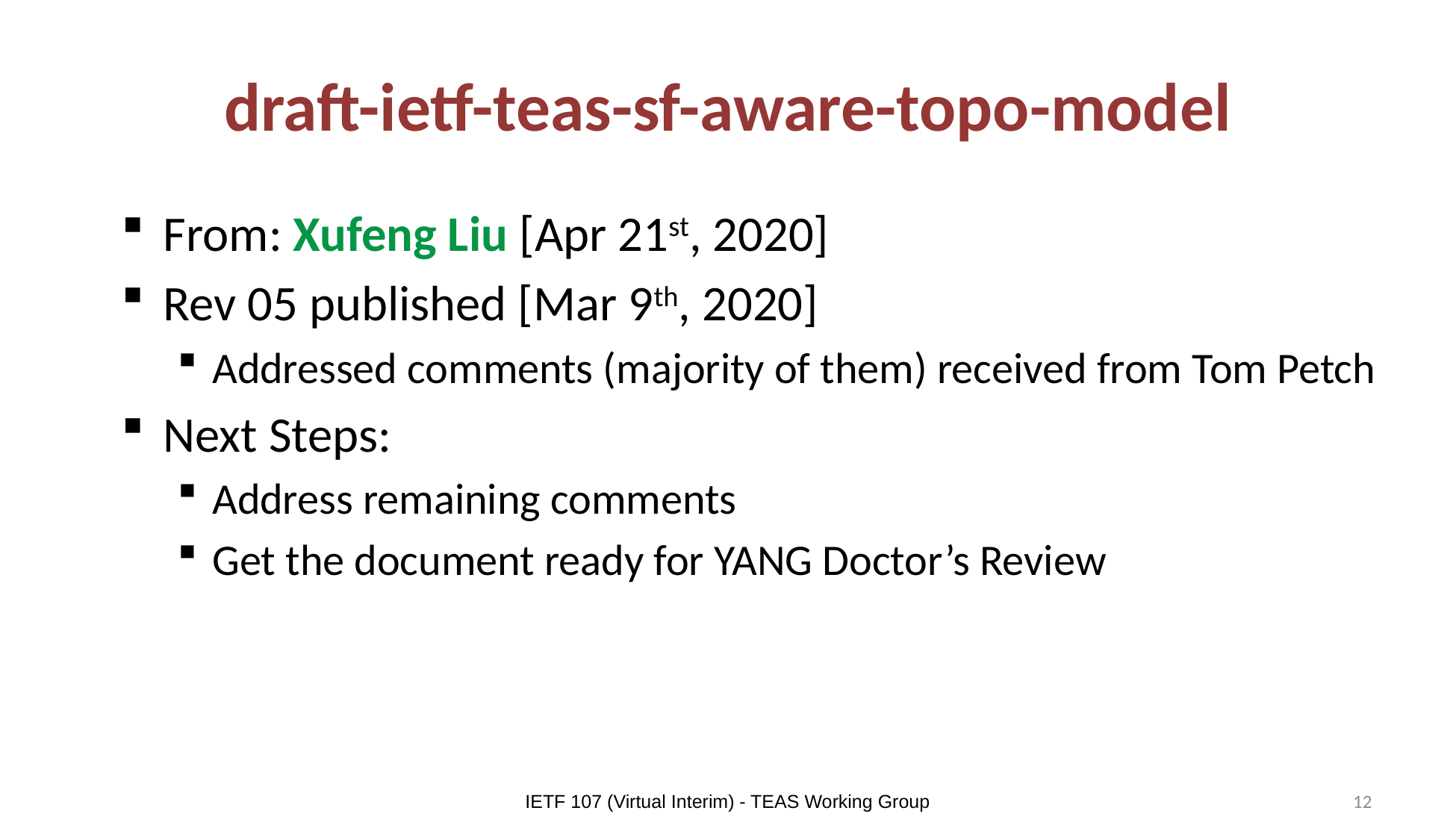

# draft-ietf-teas-sf-aware-topo-model
From: Xufeng Liu [Apr 21st, 2020]
Rev 05 published [Mar 9th, 2020]
Addressed comments (majority of them) received from Tom Petch
Next Steps:
Address remaining comments
Get the document ready for YANG Doctor’s Review

IETF 107 (Virtual Interim) - TEAS Working Group
12